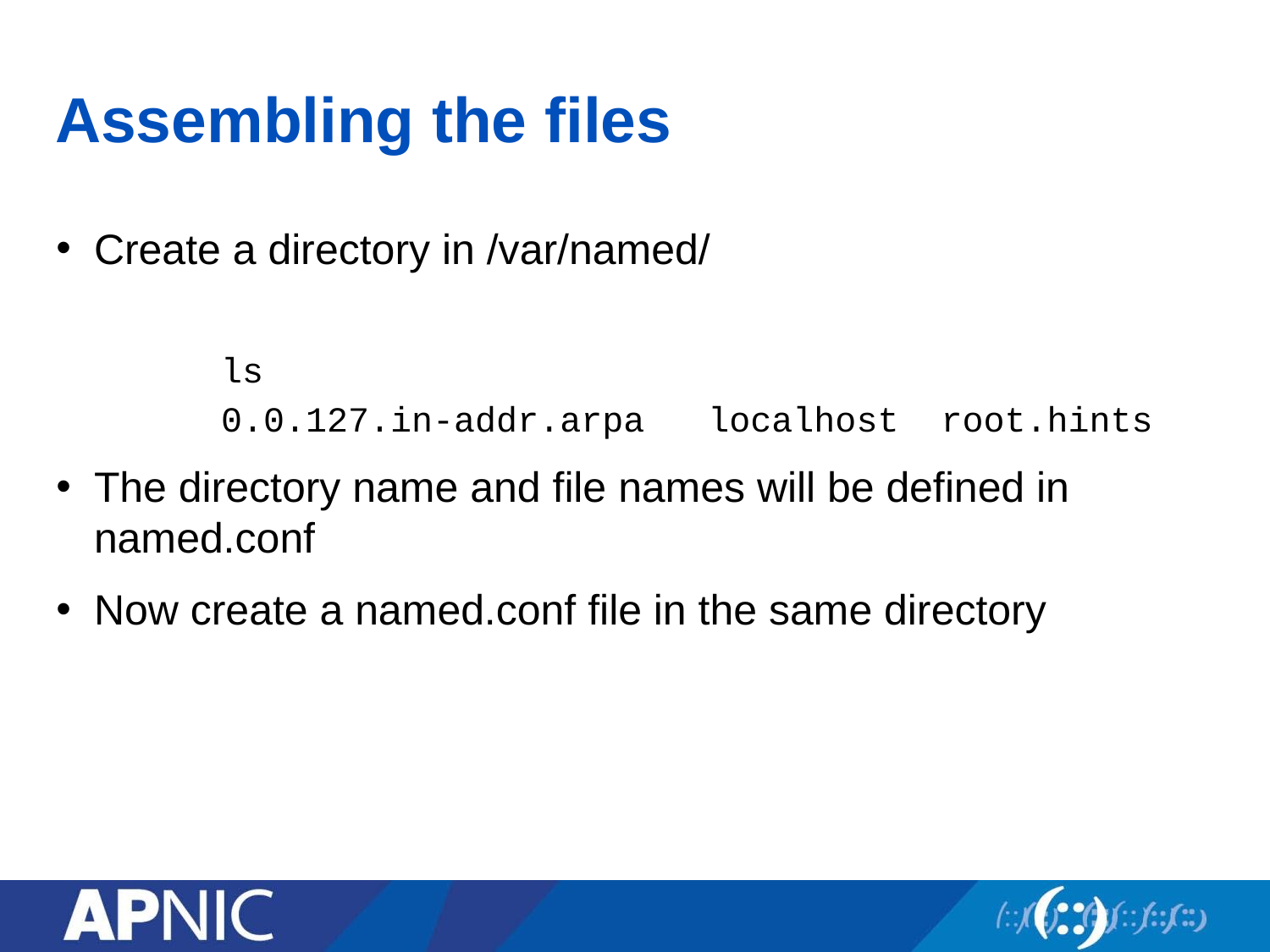

# Assembling the files
Create a directory in /var/named/

	ls
  	0.0.127.in-addr.arpa   localhost  root.hints
The directory name and file names will be defined in named.conf
Now create a named.conf file in the same directory